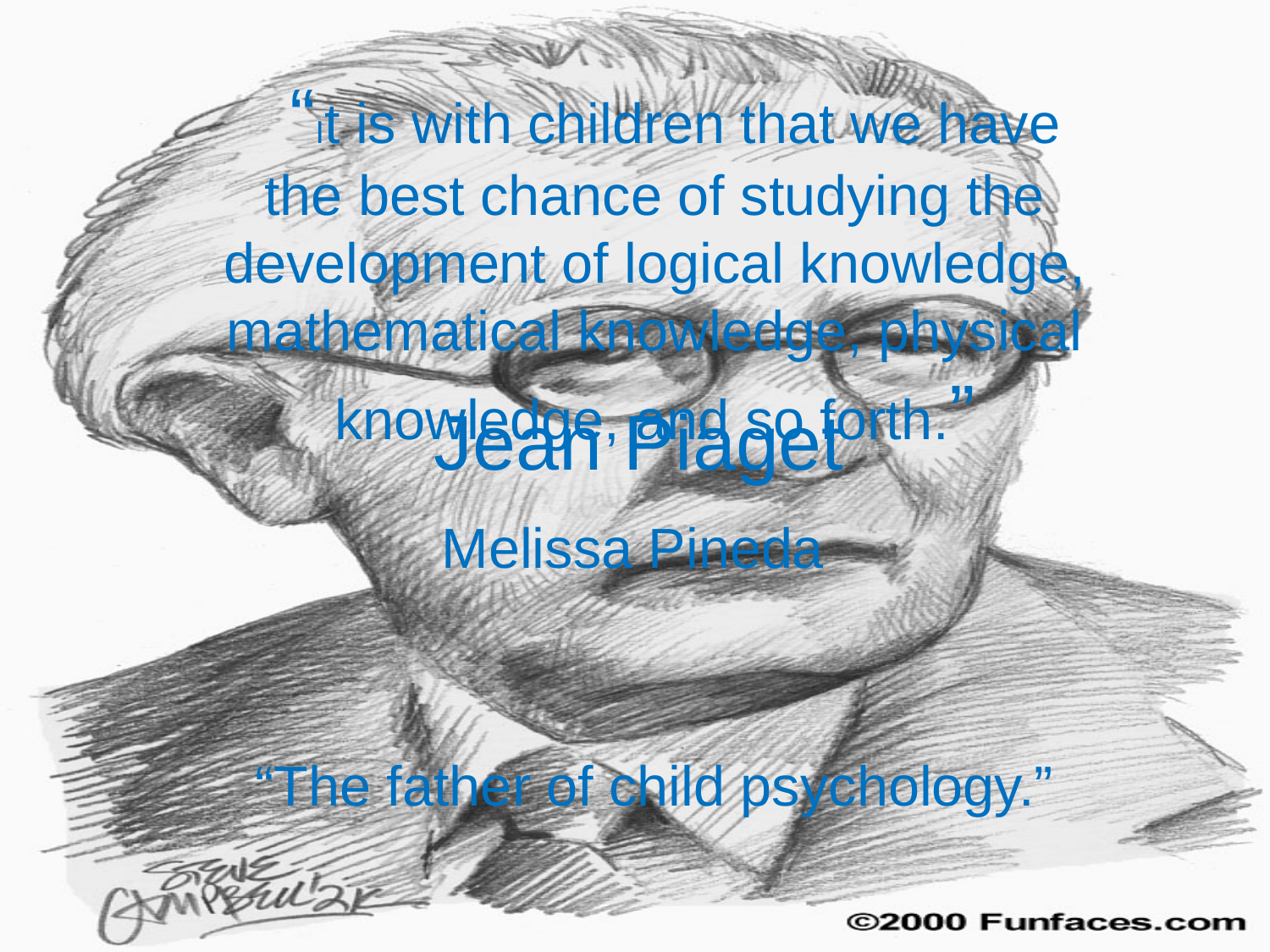

“It is with children that we have the best chance of studying the development of logical knowledge, mathematical knowledge, physical knowledge, and so forth.”
# Jean Piaget
Melissa Pineda
“The father of child psychology.”